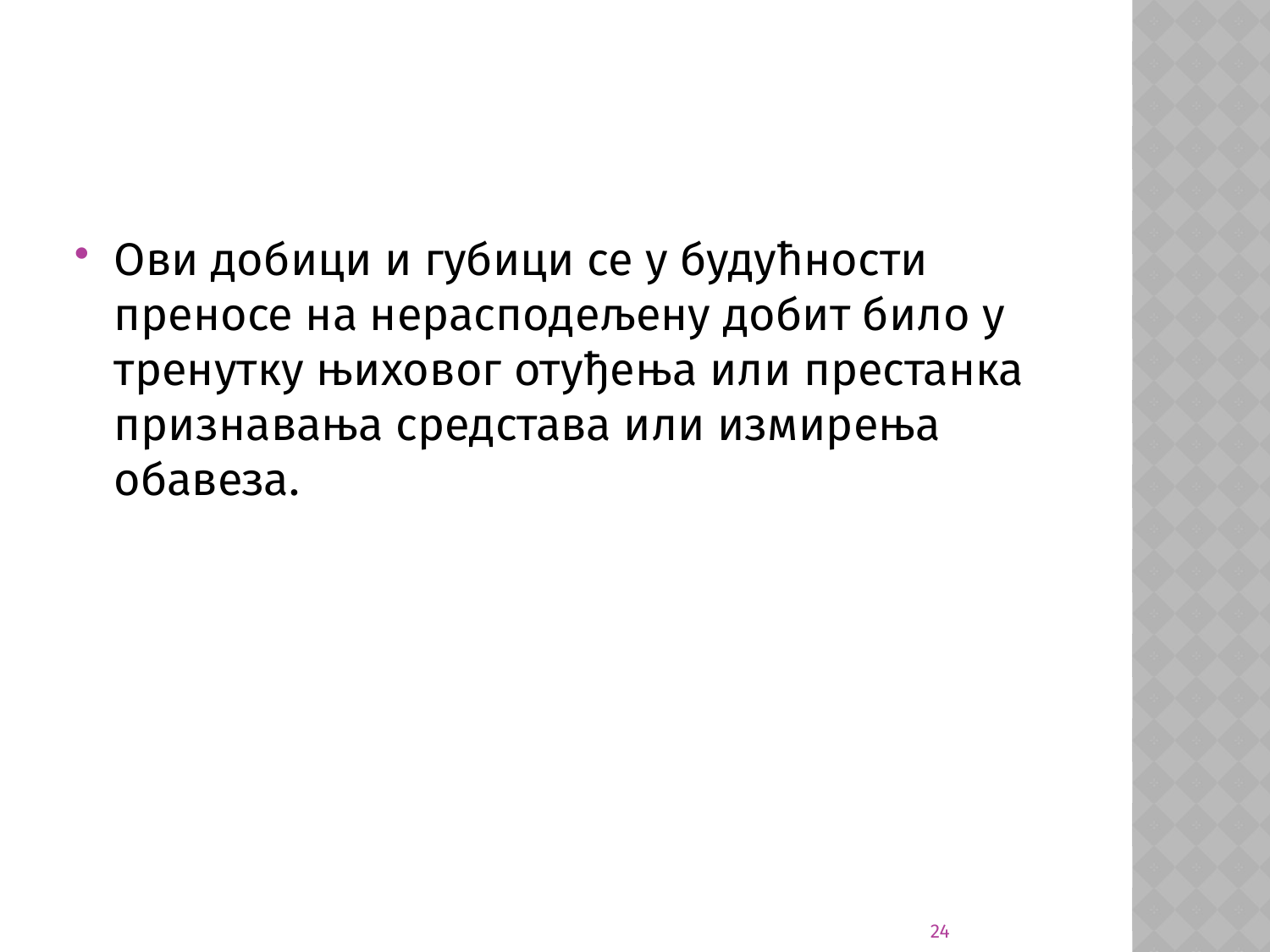

#
Ови добици и губици се у будућности преносе на нерасподељену добит било у тренутку њиховог отуђења или престанка признавања средстава или измирења обавеза.

24